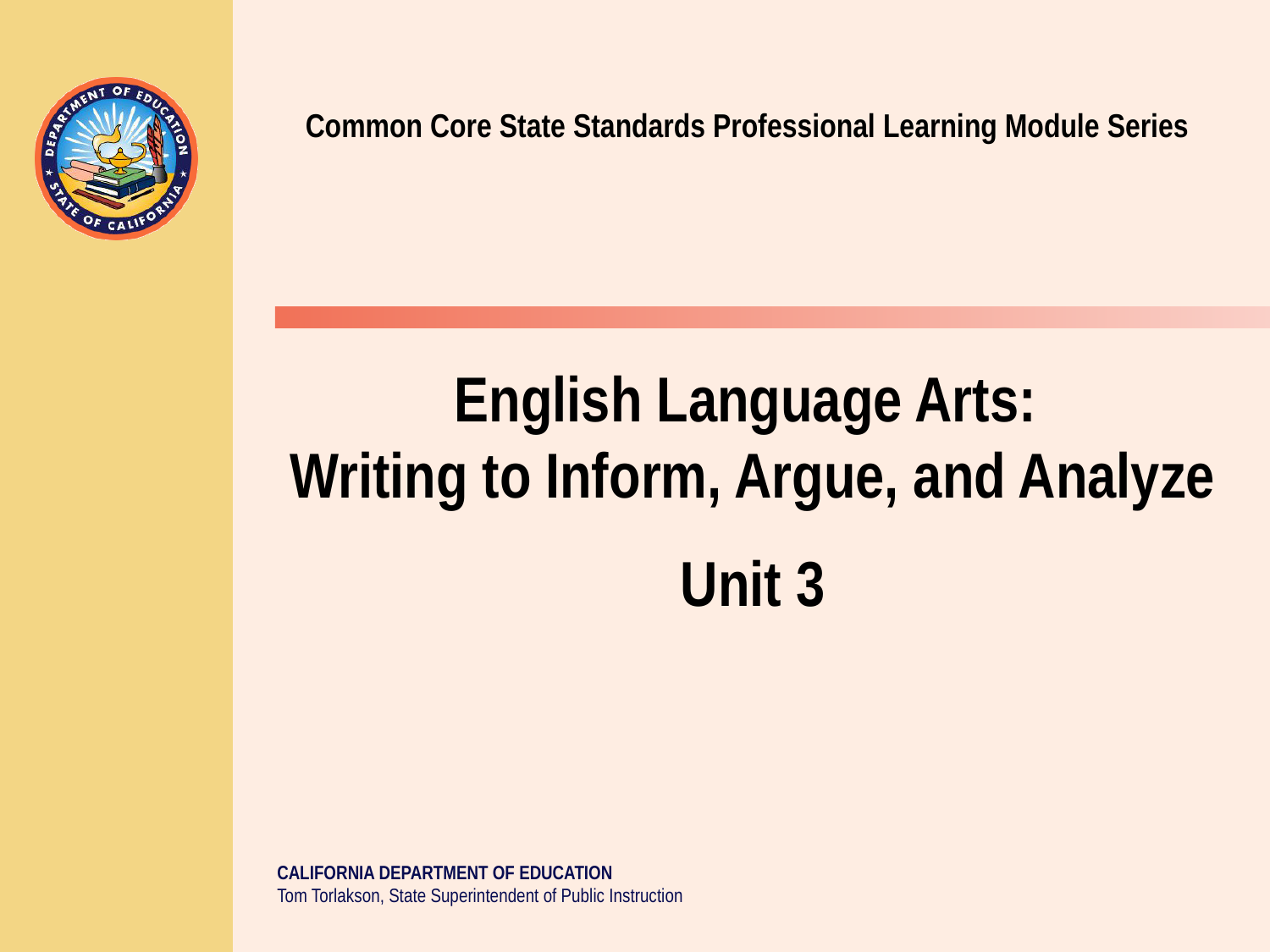

# Common Core State Standards Professional Learning Module Series
English Language Arts:
Writing to Inform, Argue, and Analyze
Unit 3